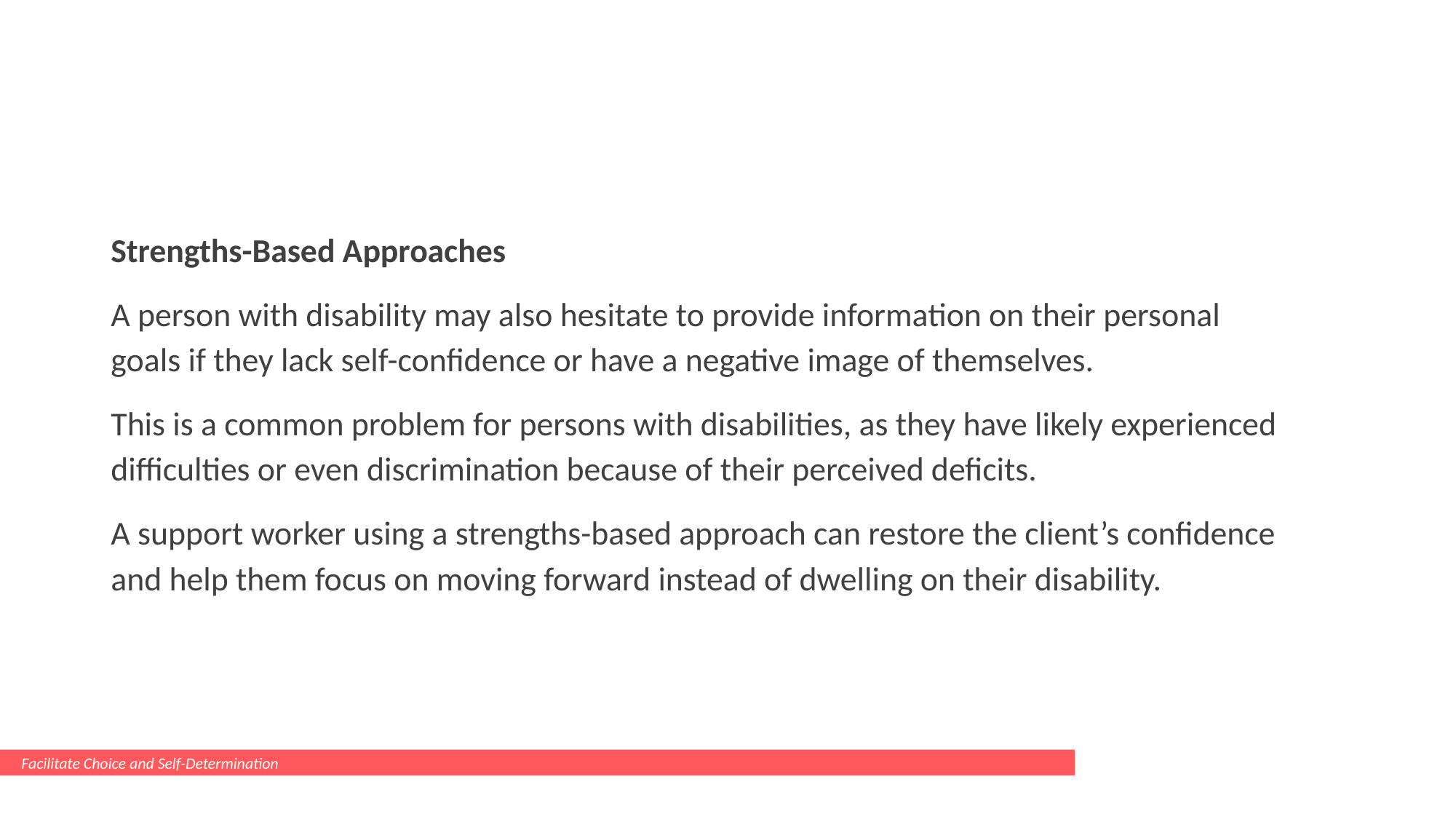

#
Strengths-Based Approaches
A person with disability may also hesitate to provide information on their personal goals if they lack self-confidence or have a negative image of themselves.
This is a common problem for persons with disabilities, as they have likely experienced difficulties or even discrimination because of their perceived deficits.
A support worker using a strengths-based approach can restore the client’s confidence and help them focus on moving forward instead of dwelling on their disability.
Facilitate Choice and Self-Determination